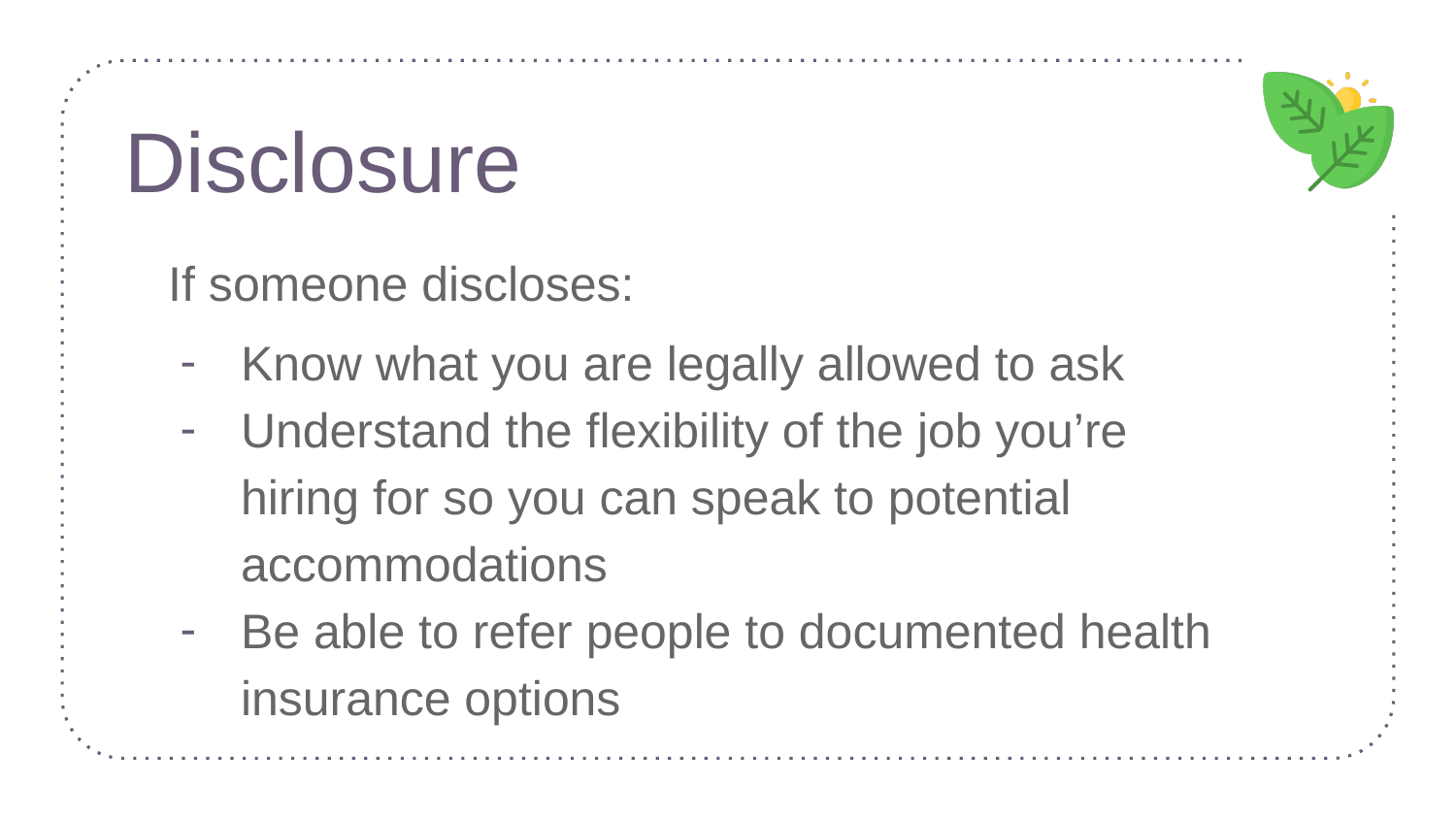

# Disclosure
If someone discloses:
Know what you are legally allowed to ask
Understand the flexibility of the job you’re hiring for so you can speak to potential accommodations
Be able to refer people to documented health insurance options